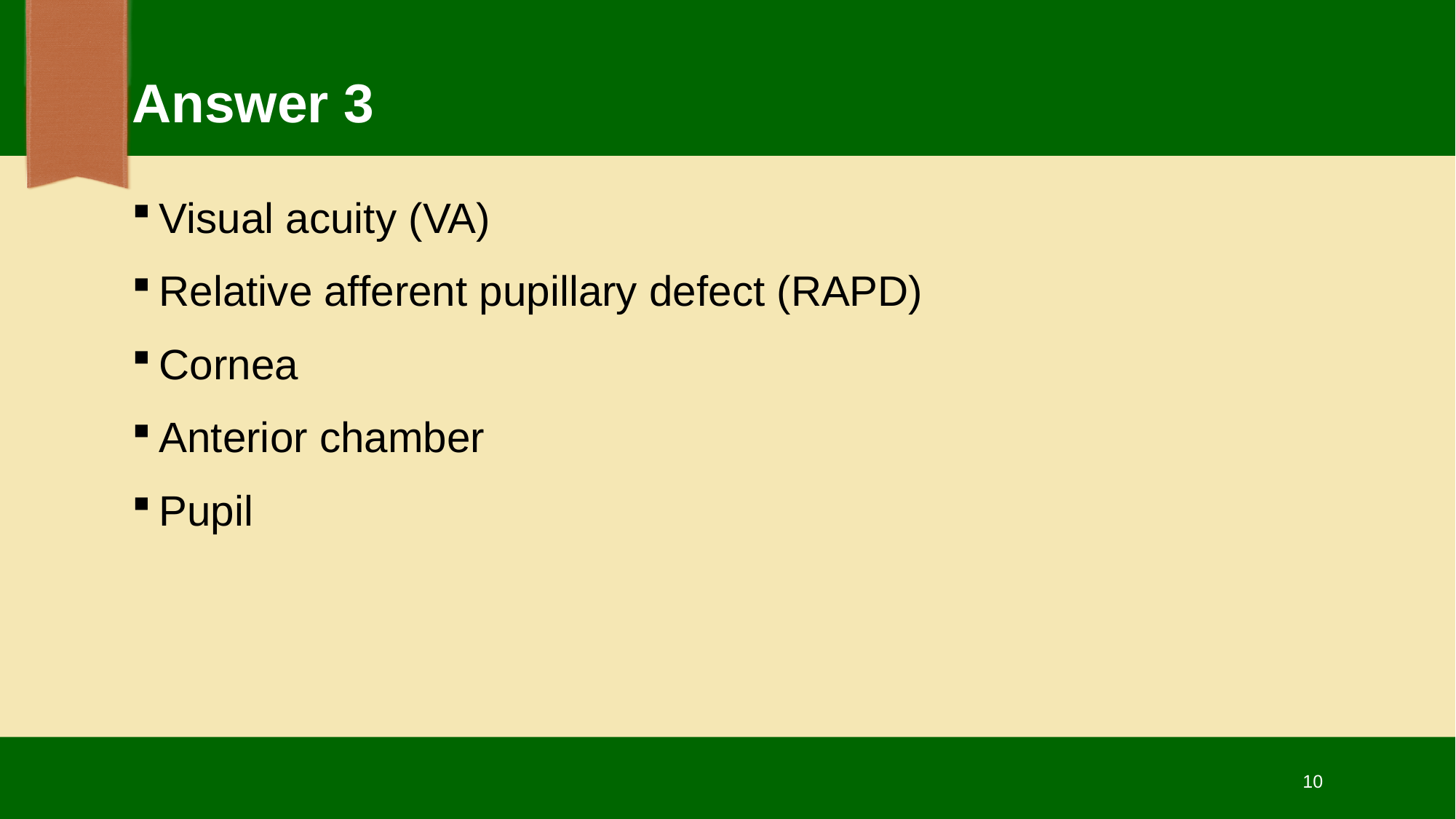

# Answer 3
Visual acuity (VA)
Relative afferent pupillary defect (RAPD)
Cornea
Anterior chamber
Pupil

10